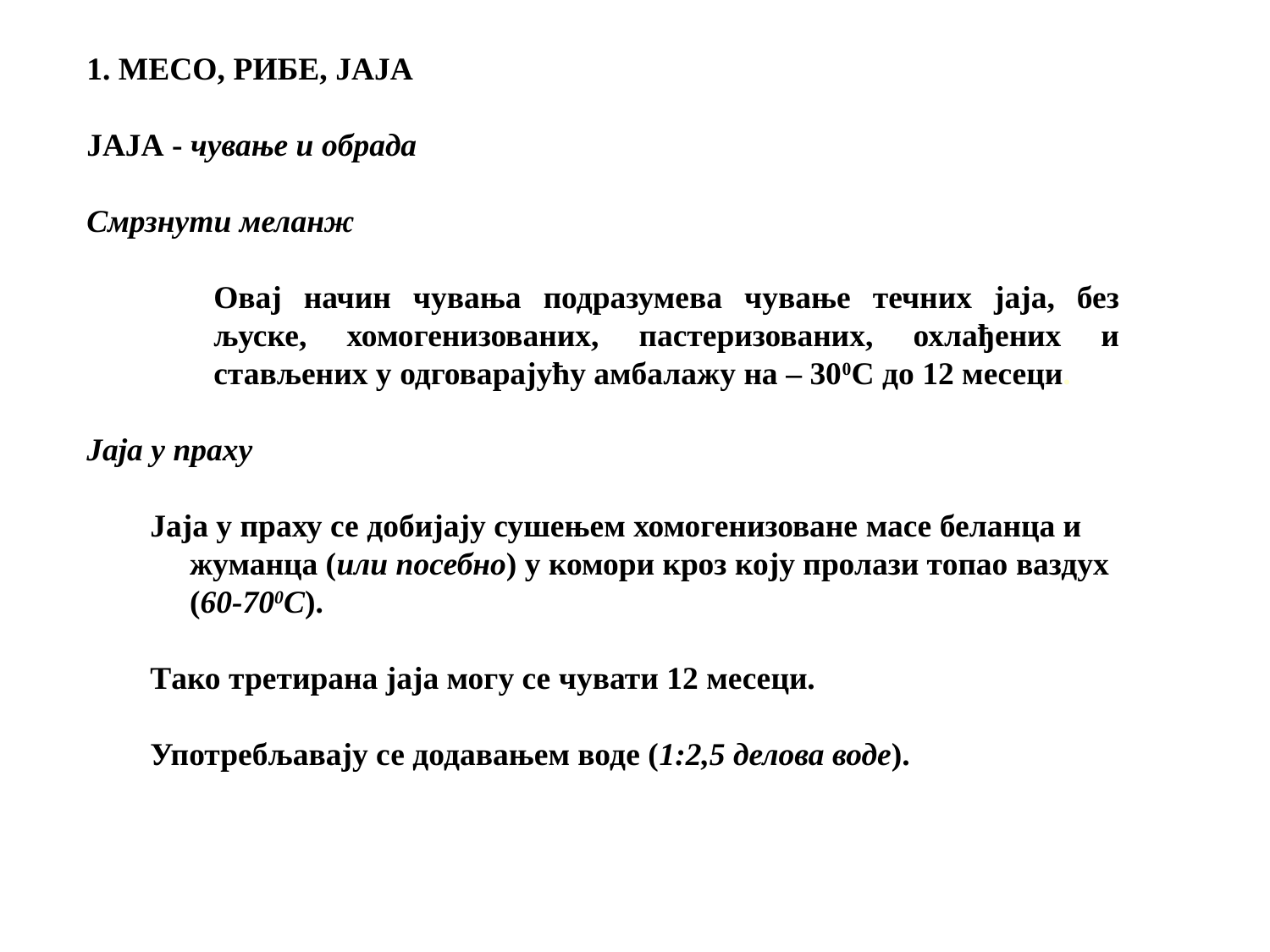

1. МЕСО, РИБЕ, ЈАЈА

ЈАЈА - чување и обрада

Смрзнути меланж

Овај начин чувања подразумева чување течних јаја, без љуске, хомогенизованих, пастеризованих, охлађених и стављених у одговарајућу амбалажу на – 300C до 12 месеци.

Јаја у праху

Јаја у праху се добијају сушењем хомогенизоване масе беланца и жуманца (или посебно) у комори кроз коју пролази топао ваздух (60-700C).

Тако третирана јаја могу се чувати 12 месеци.

Употребљавају се додавањем воде (1:2,5 делова воде).